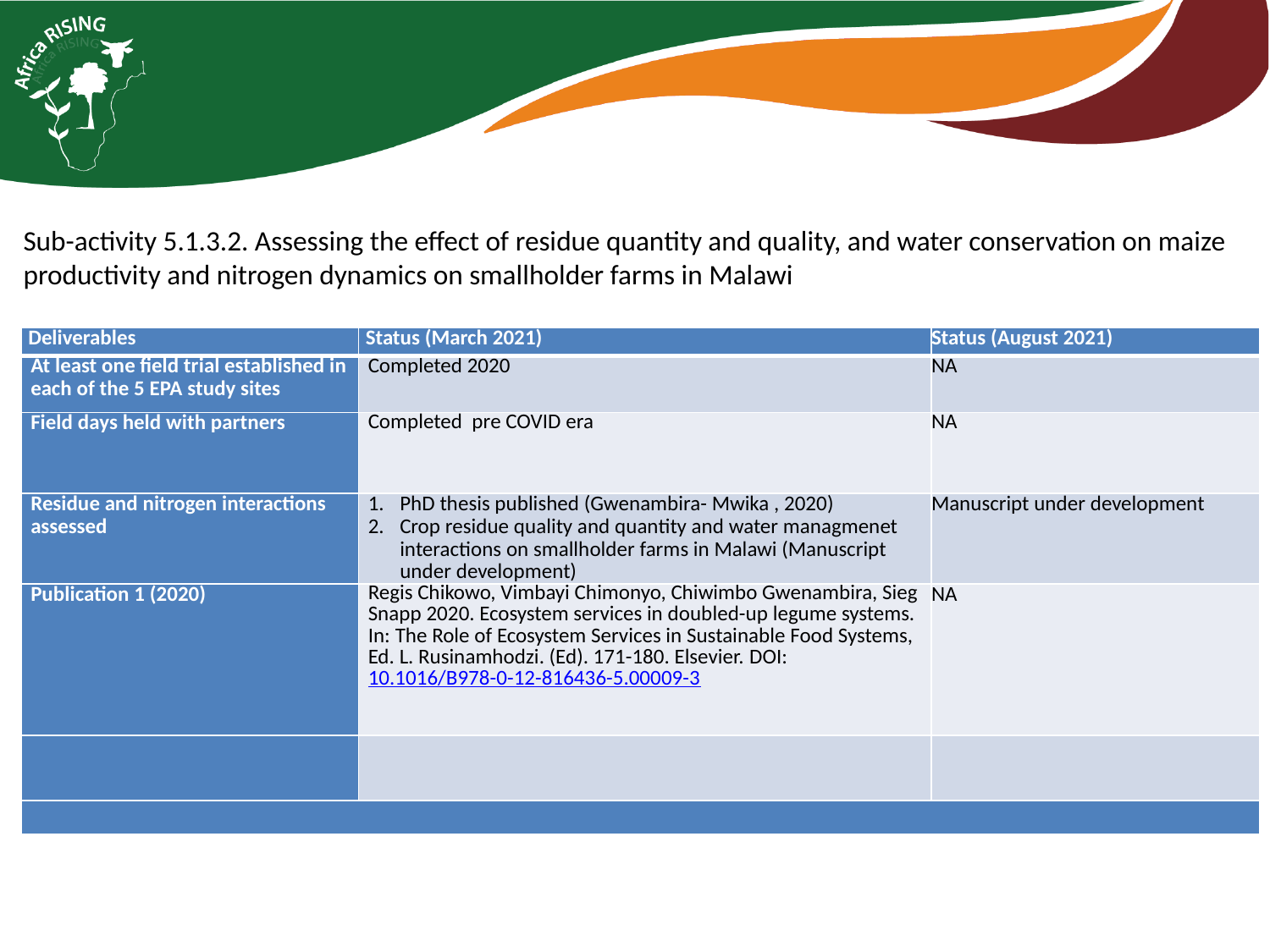

Sub-activity 5.1.3.2. Assessing the effect of residue quantity and quality, and water conservation on maize productivity and nitrogen dynamics on smallholder farms in Malawi
| Deliverables | Status (March 2021) | Status (August 2021) |
| --- | --- | --- |
| At least one field trial established in each of the 5 EPA study sites | Completed 2020 | NA |
| Field days held with partners | Completed pre COVID era | NA |
| Residue and nitrogen interactions assessed | PhD thesis published (Gwenambira- Mwika , 2020) Crop residue quality and quantity and water managmenet interactions on smallholder farms in Malawi (Manuscript under development) | Manuscript under development |
| Publication 1 (2020) | Regis Chikowo, Vimbayi Chimonyo, Chiwimbo Gwenambira, Sieg Snapp 2020. Ecosystem services in doubled-up legume systems. In: The Role of Ecosystem Services in Sustainable Food Systems, Ed. L. Rusinamhodzi. (Ed). 171-180. Elsevier. DOI:  10.1016/B978-0-12-816436-5.00009-3 | NA |
|  |  |  |
|  |  |  |